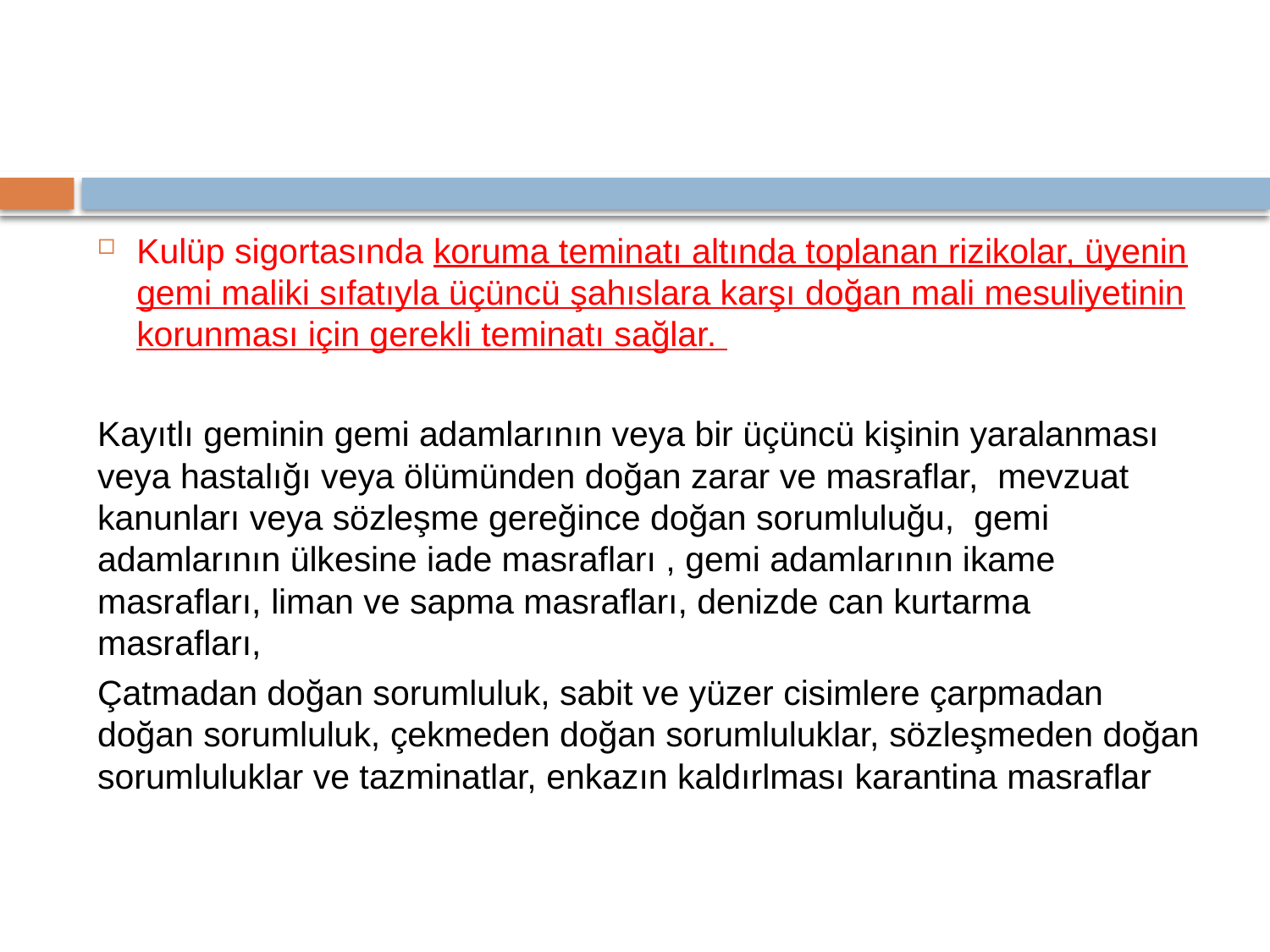

Kulüp sigortasında koruma teminatı altında toplanan rizikolar, üyenin gemi maliki sıfatıyla üçüncü şahıslara karşı doğan mali mesuliyetinin korunması için gerekli teminatı sağlar.

Kayıtlı geminin gemi adamlarının veya bir üçüncü kişinin yaralanması veya hastalığı veya ölümünden doğan zarar ve masraflar,  mevzuat kanunları veya sözleşme gereğince doğan sorumluluğu,  gemi adamlarının ülkesine iade masrafları , gemi adamlarının ikame masrafları, liman ve sapma masrafları, denizde can kurtarma masrafları,
Çatmadan doğan sorumluluk, sabit ve yüzer cisimlere çarpmadan doğan sorumluluk, çekmeden doğan sorumluluklar, sözleşmeden doğan sorumluluklar ve tazminatlar, enkazın kaldırlması karantina masraflar